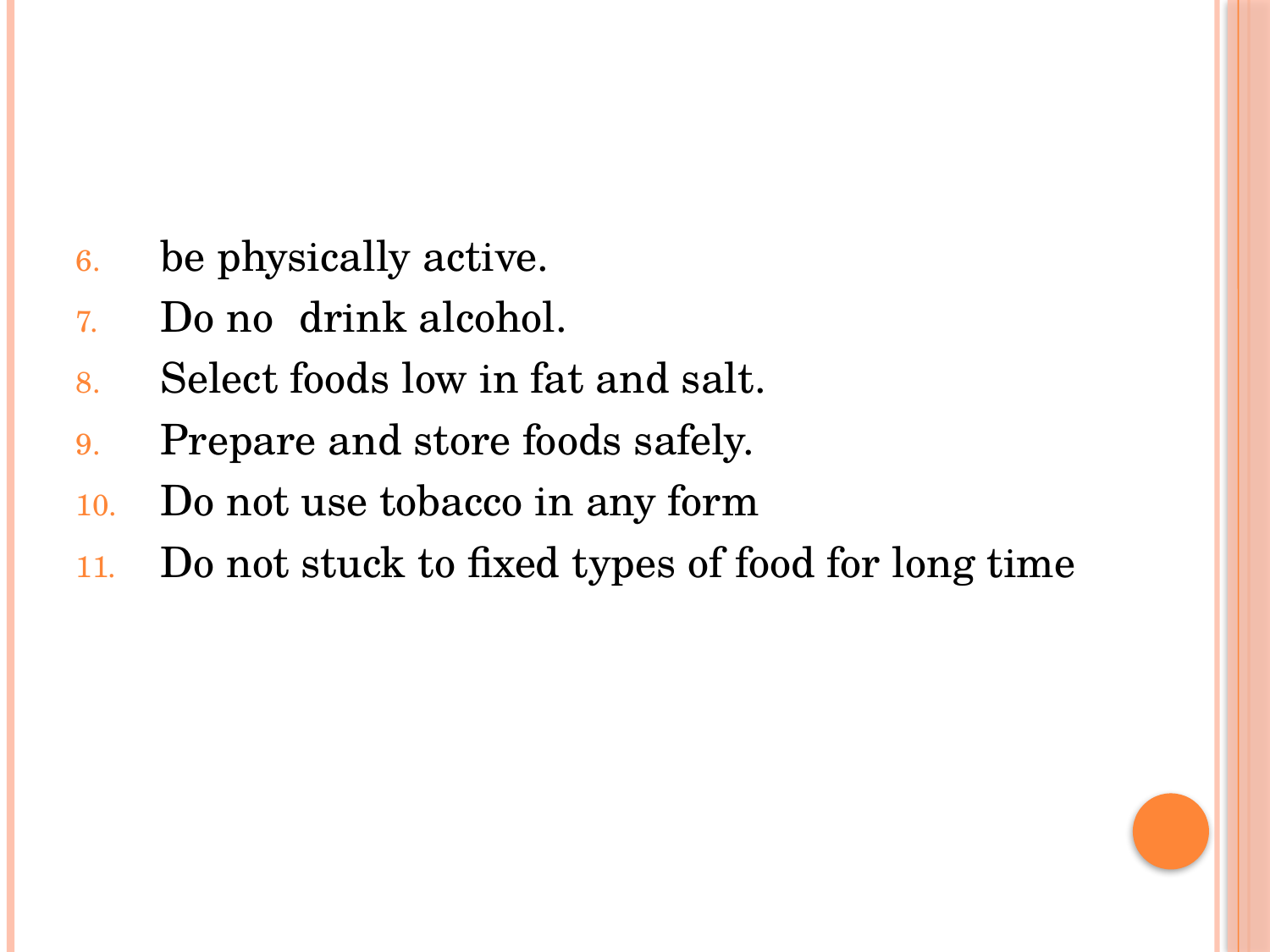

#
be physically active.
Do no  drink alcohol.
Select foods low in fat and salt.
Prepare and store foods safely.
Do not use tobacco in any form
Do not stuck to fixed types of food for long time